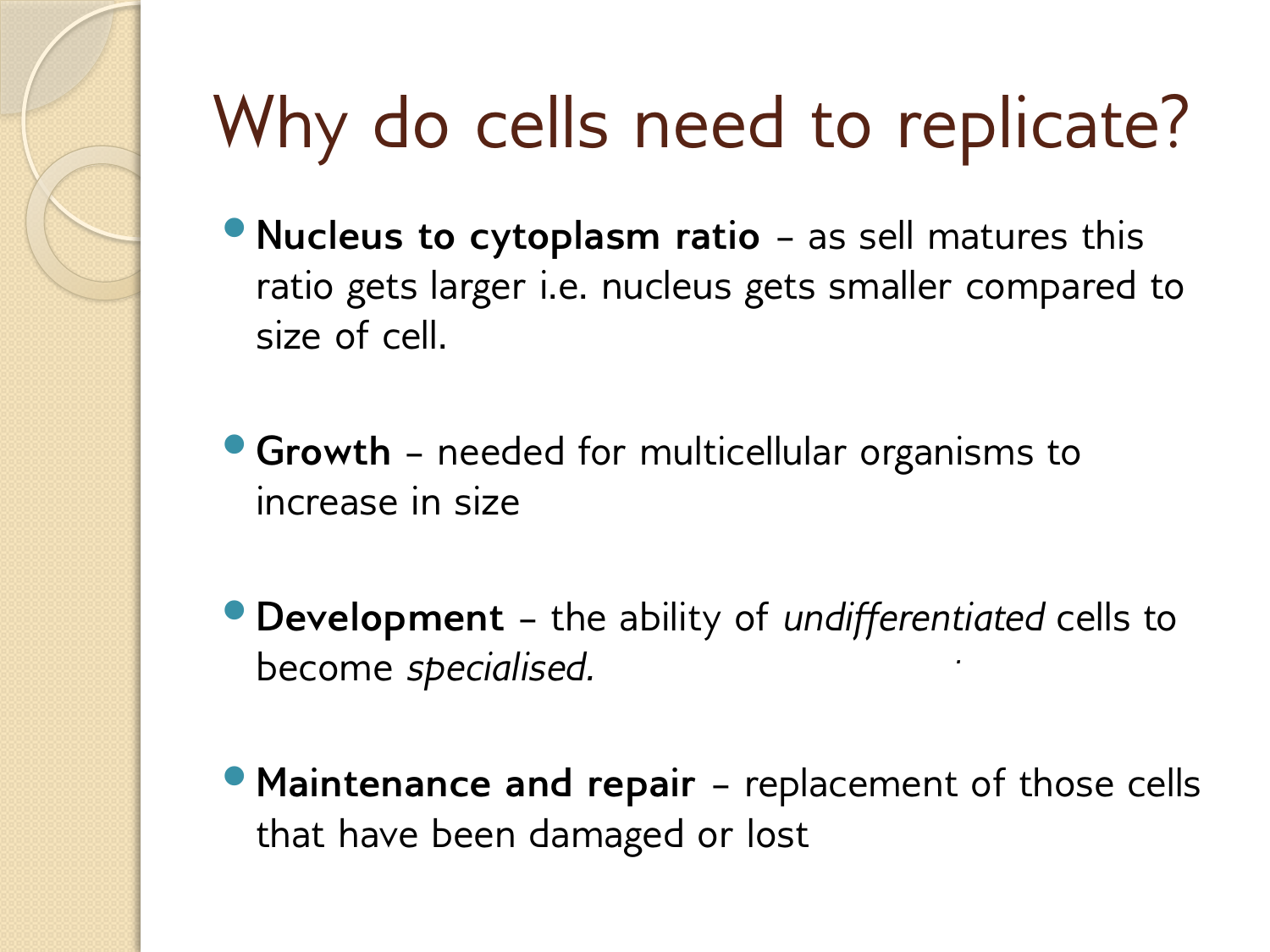

# Why do cells need to replicate?
Nucleus to cytoplasm ratio – as sell matures this ratio gets larger i.e. nucleus gets smaller compared to size of cell.

Growth – needed for multicellular organisms to increase in size

Development – the ability of undifferentiated cells to become specialised.

Maintenance and repair – replacement of those cells that have been damaged or lost
.